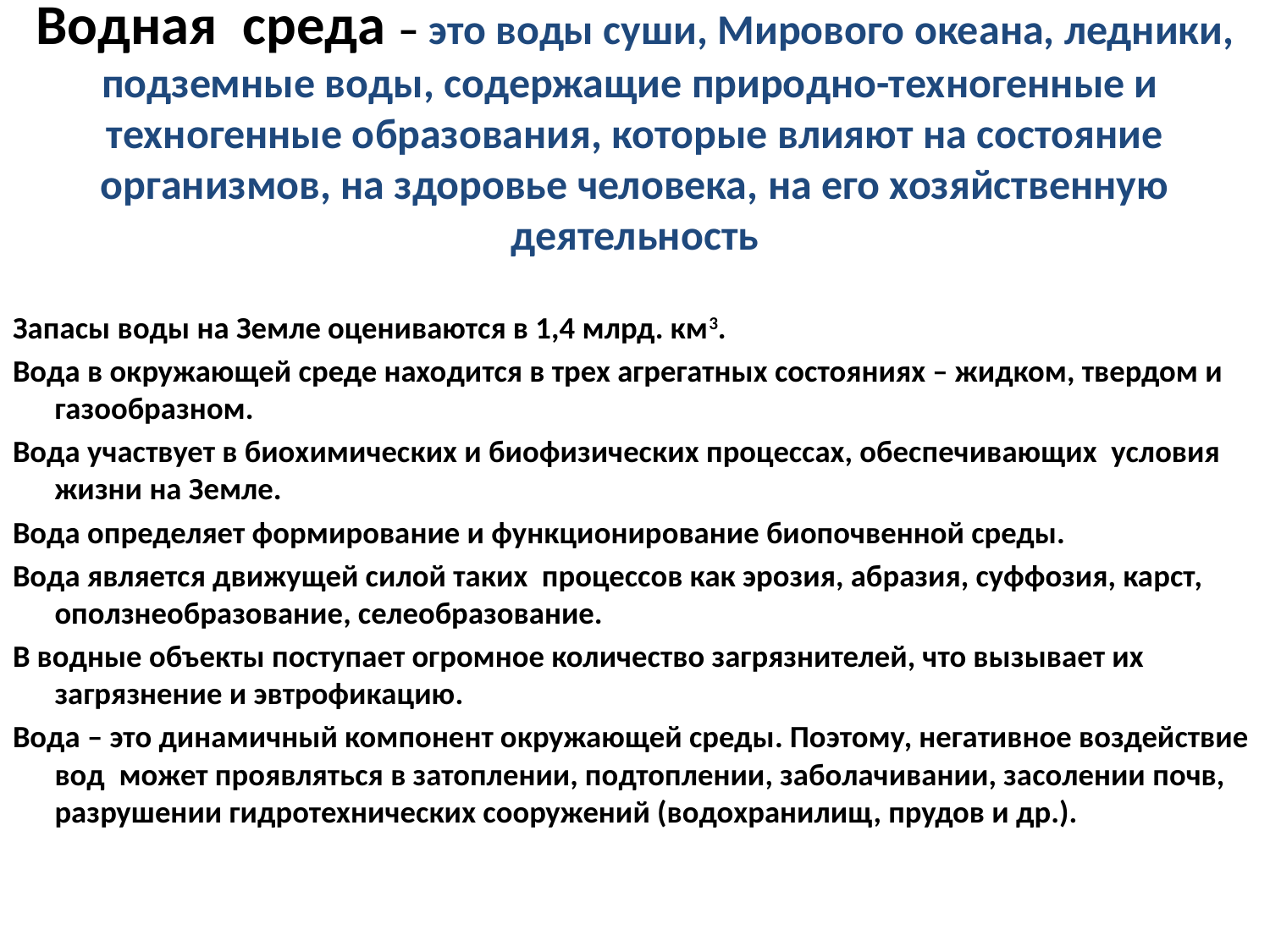

# Водная  среда – это воды суши, Мирового океана, ледники, подземные воды, содержащие природно-техногенные и  техногенные образования, которые влияют на состояние организмов, на здоровье человека, на его хозяйственную деятельность

Запасы воды на Земле оцениваются в 1,4 млрд. км3.
Вода в окружающей среде находится в трех агрегатных состояниях – жидком, твердом и газообразном.
Вода участвует в биохимических и биофизических процессах, обеспечивающих  условия жизни на Земле.
Вода определяет формирование и функционирование биопочвенной среды.
Вода является движущей силой таких  процессов как эрозия, абразия, суффозия, карст, оползнеобразование, селеобразование.
В водные объекты поступает огромное количество загрязнителей, что вызывает их загрязнение и эвтрофикацию.
Вода – это динамичный компонент окружающей среды. Поэтому, негативное воздействие вод  может проявляться в затоплении, подтоплении, заболачивании, засолении почв, разрушении гидротехнических сооружений (водохранилищ, прудов и др.).